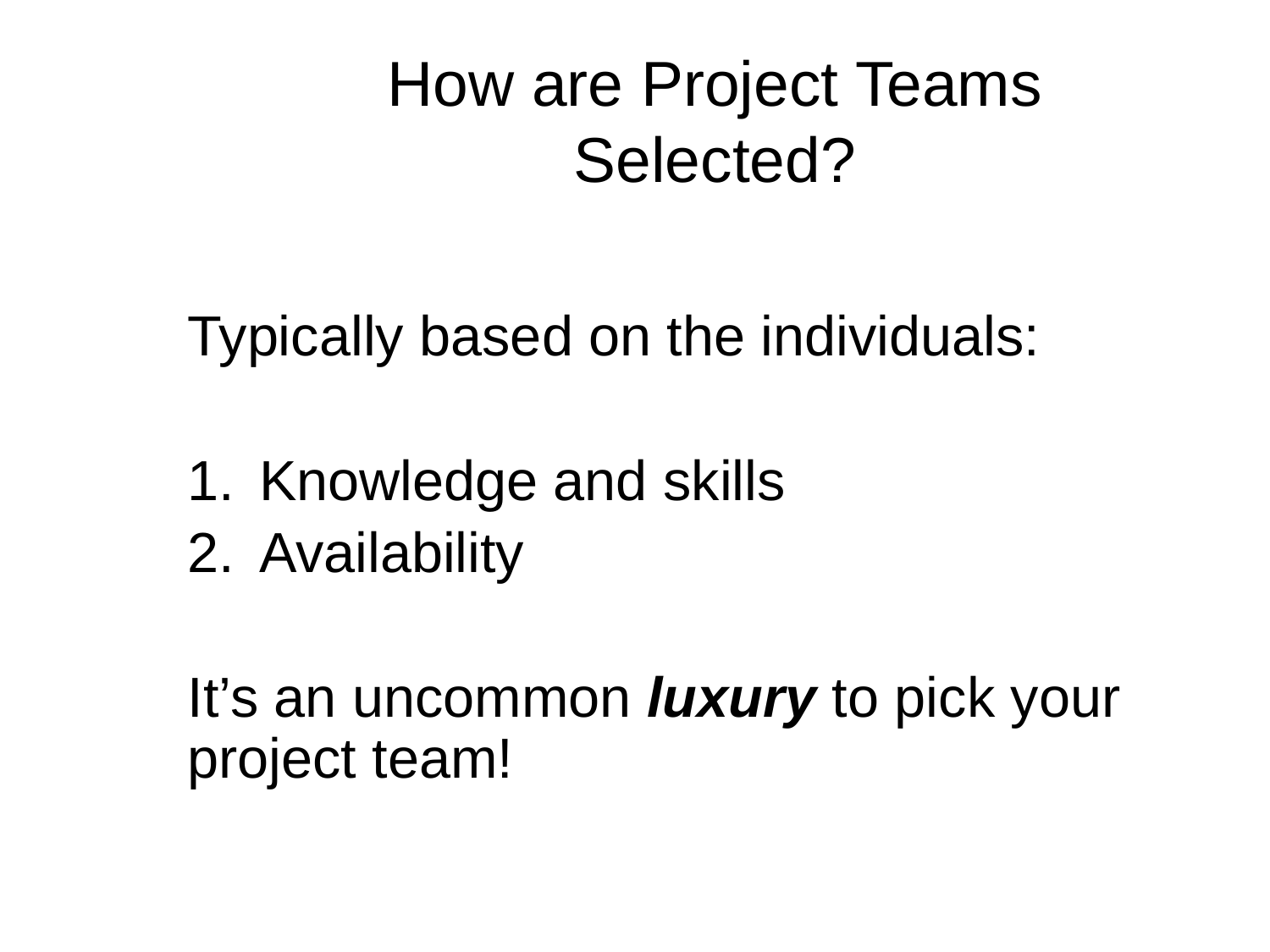

# How are Project Teams Selected?

Typically based on the individuals:

Knowledge and skills
Availability

It’s an uncommon luxury to pick your project team!